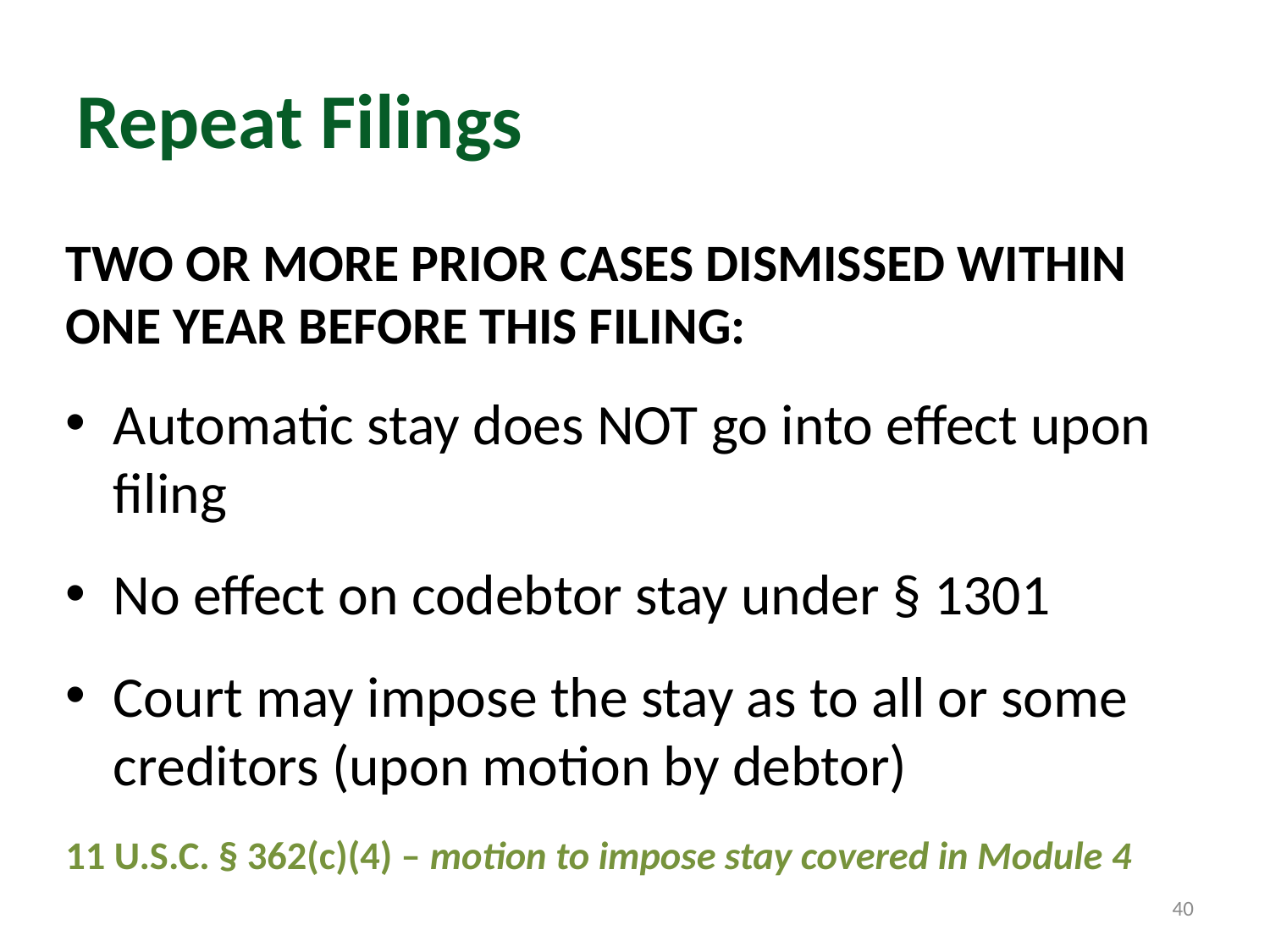

# Repeat Filings
TWO OR MORE PRIOR CASES DISMISSED WITHIN ONE YEAR BEFORE THIS FILING:
Automatic stay does NOT go into effect upon filing
No effect on codebtor stay under § 1301
Court may impose the stay as to all or some creditors (upon motion by debtor)
11 U.S.C. § 362(c)(4) – motion to impose stay covered in Module 4

40